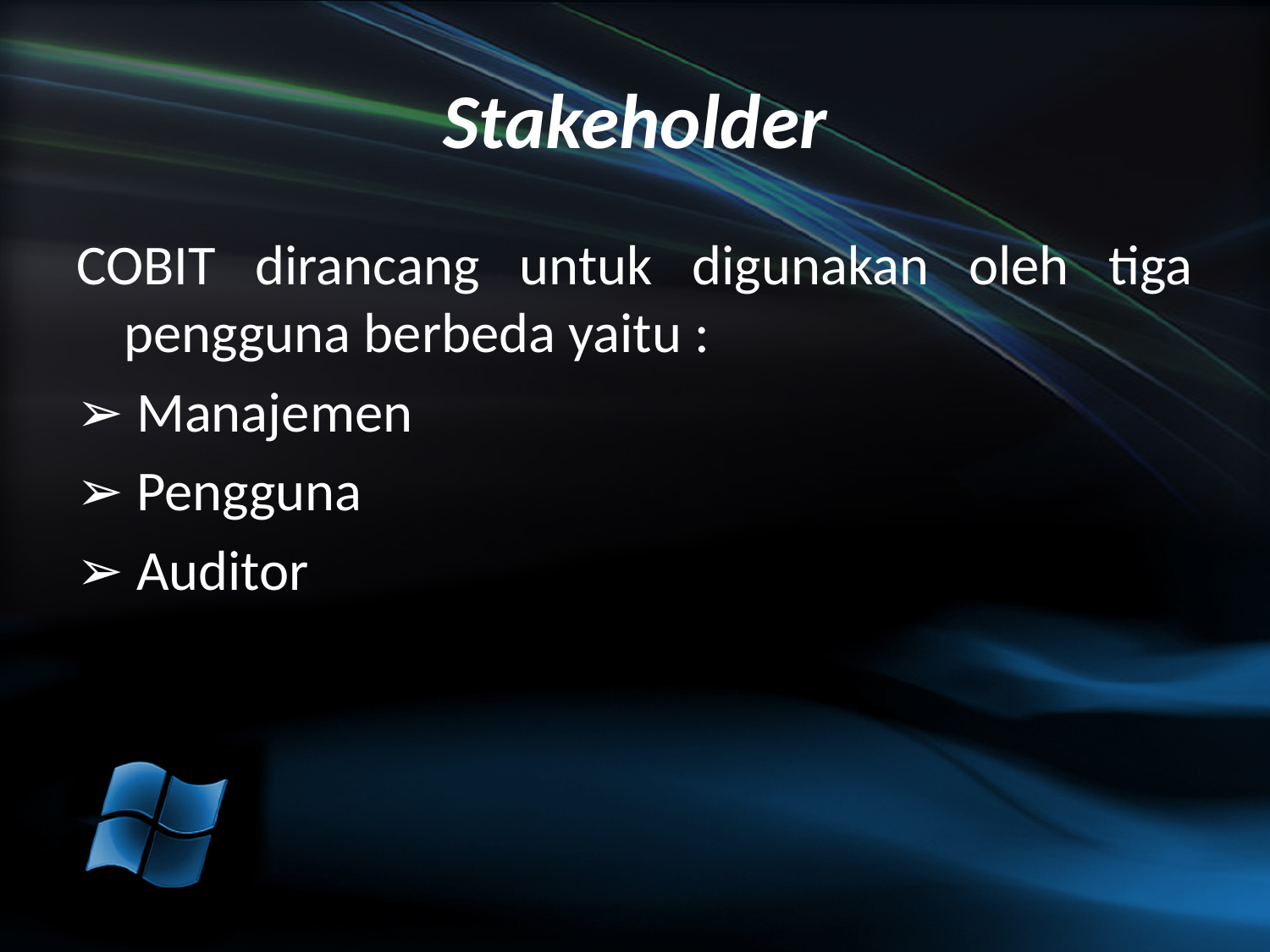

# Stakeholder
COBIT dirancang untuk digunakan oleh tiga pengguna berbeda yaitu :
➢ Manajemen
➢ Pengguna
➢ Auditor